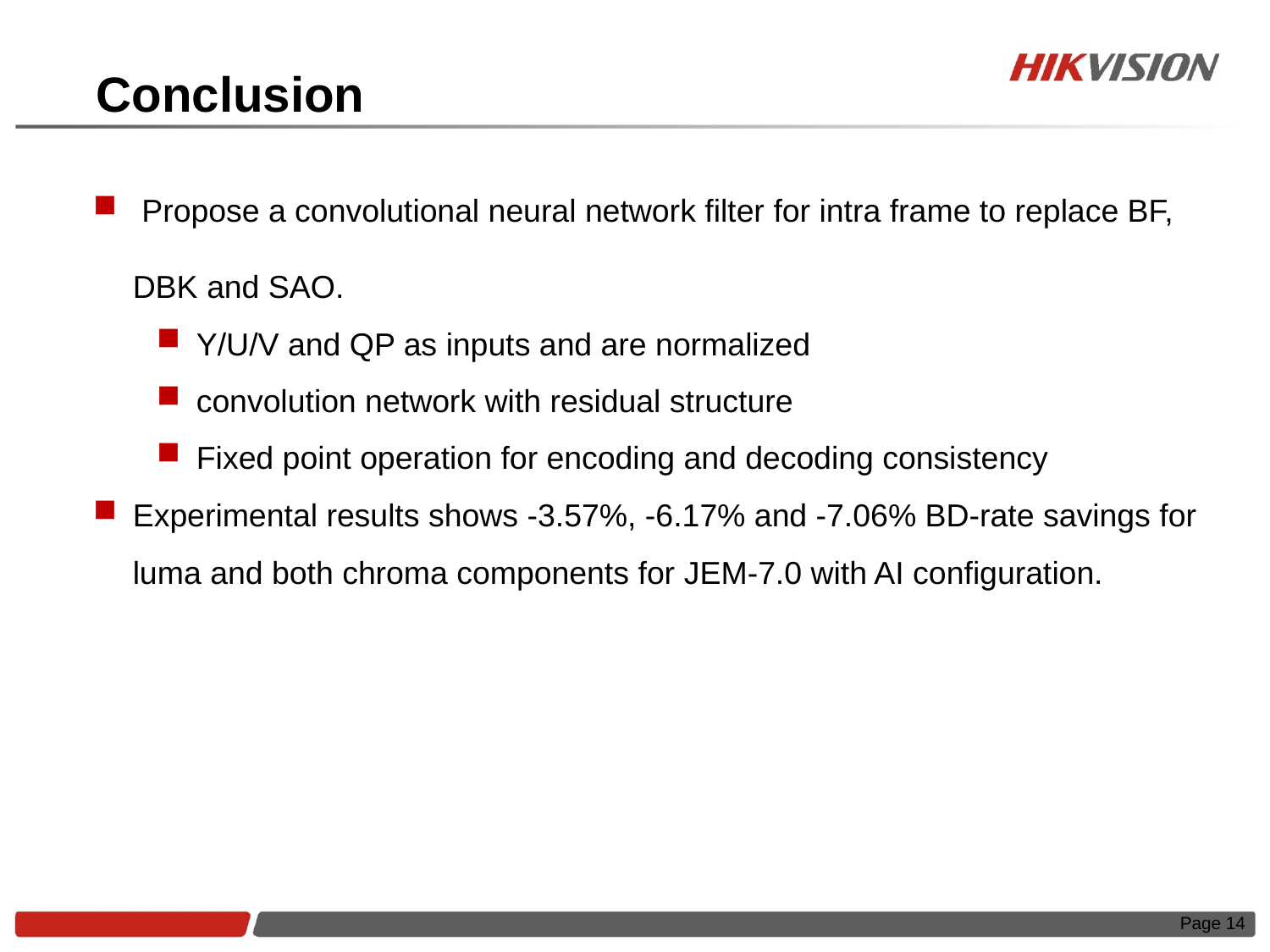

Conclusion
 Propose a convolutional neural network filter for intra frame to replace BF, DBK and SAO.
Y/U/V and QP as inputs and are normalized
convolution network with residual structure
Fixed point operation for encoding and decoding consistency
Experimental results shows -3.57%, -6.17% and -7.06% BD-rate savings for luma and both chroma components for JEM-7.0 with AI configuration.

Page 14